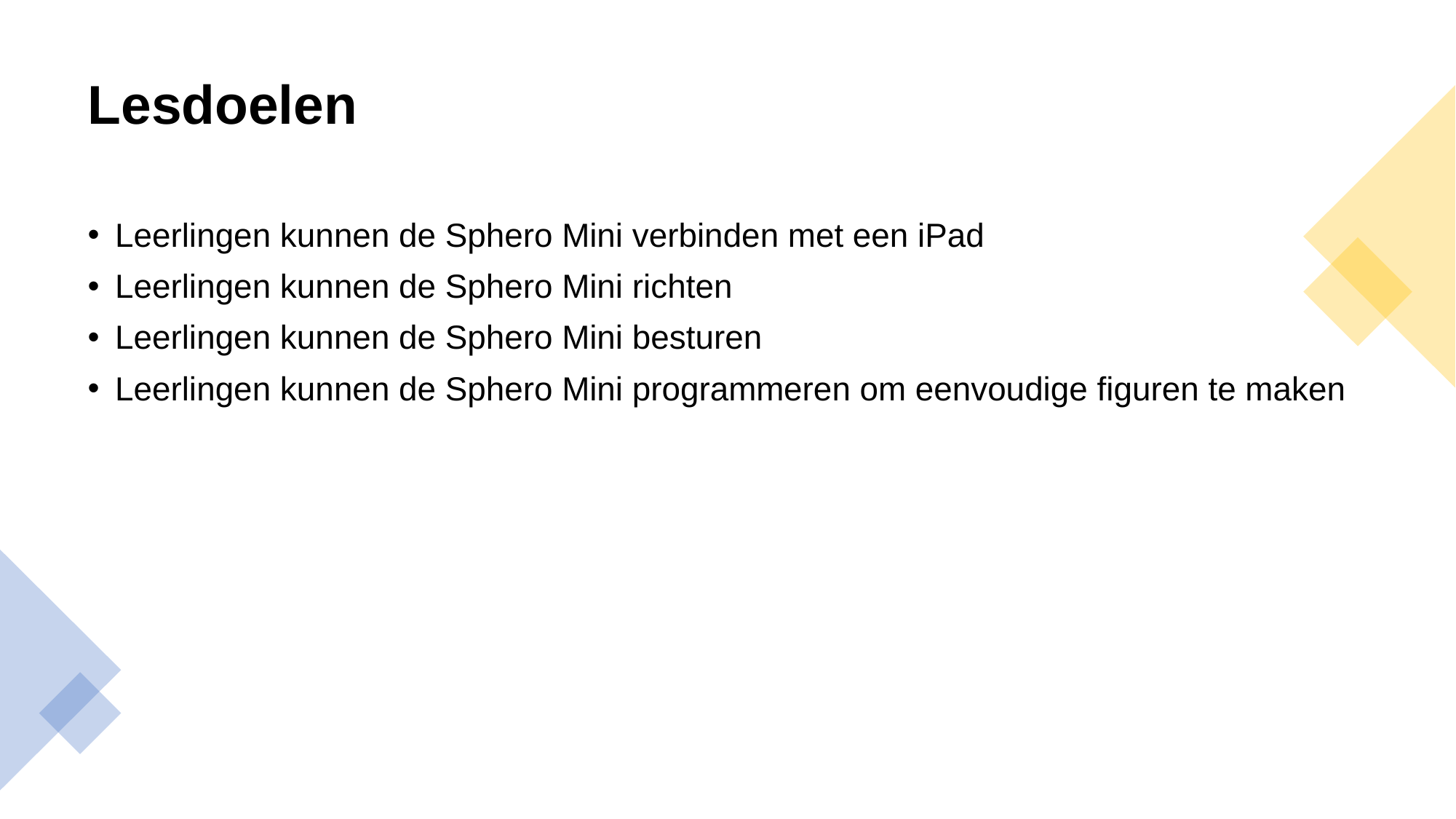

# Lesdoelen

Leerlingen kunnen de Sphero Mini verbinden met een iPad
Leerlingen kunnen de Sphero Mini richten
Leerlingen kunnen de Sphero Mini besturen
Leerlingen kunnen de Sphero Mini programmeren om eenvoudige figuren te maken